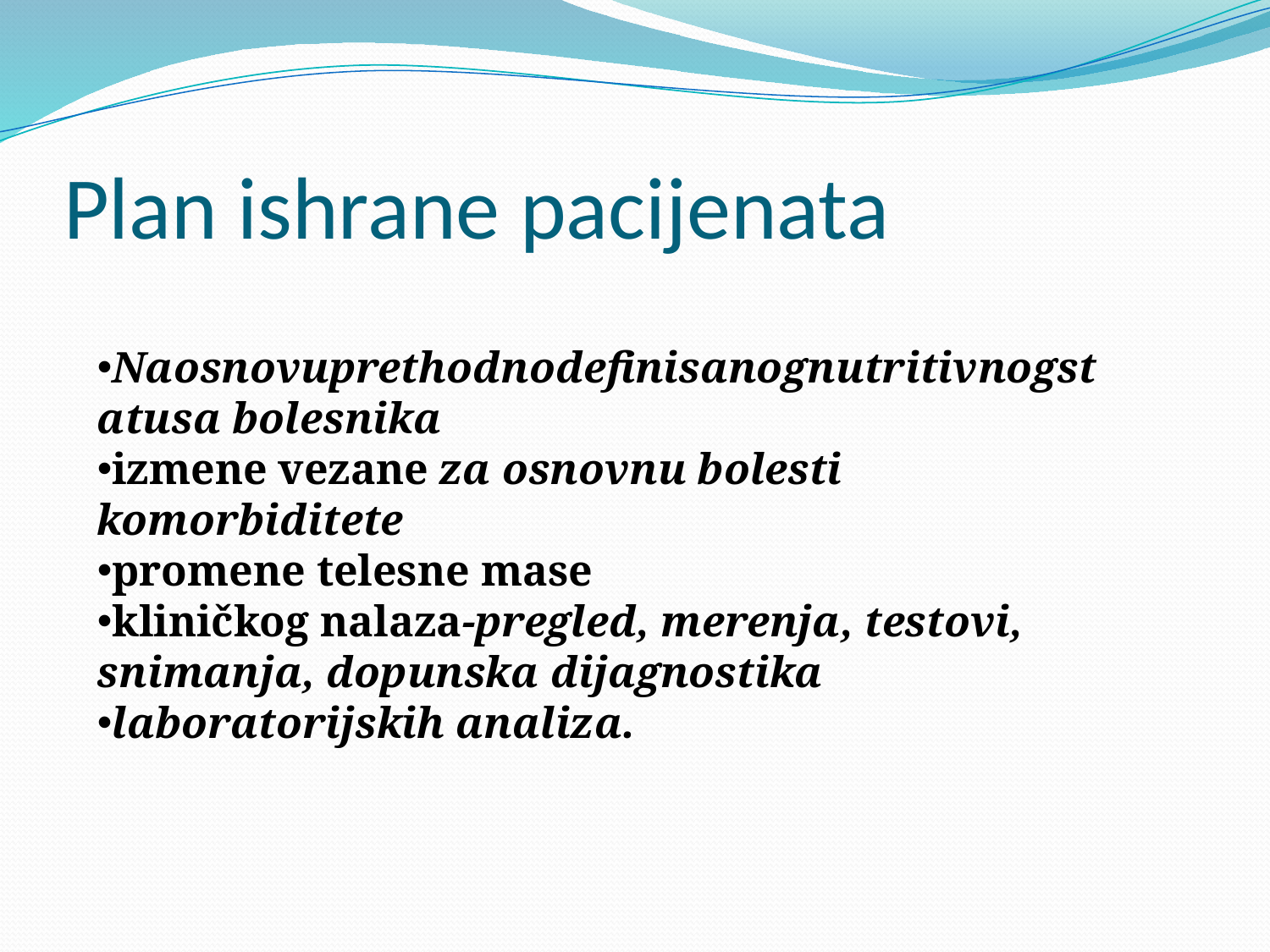

# Plan ishrane pacijenata

Naosnovuprethodnodefinisanognutritivnogstatusa bolesnika
izmene vezane za osnovnu bolesti komorbiditete
promene telesne mase
kliničkog nalaza-pregled, merenja, testovi, snimanja, dopunska dijagnostika
laboratorijskih analiza.